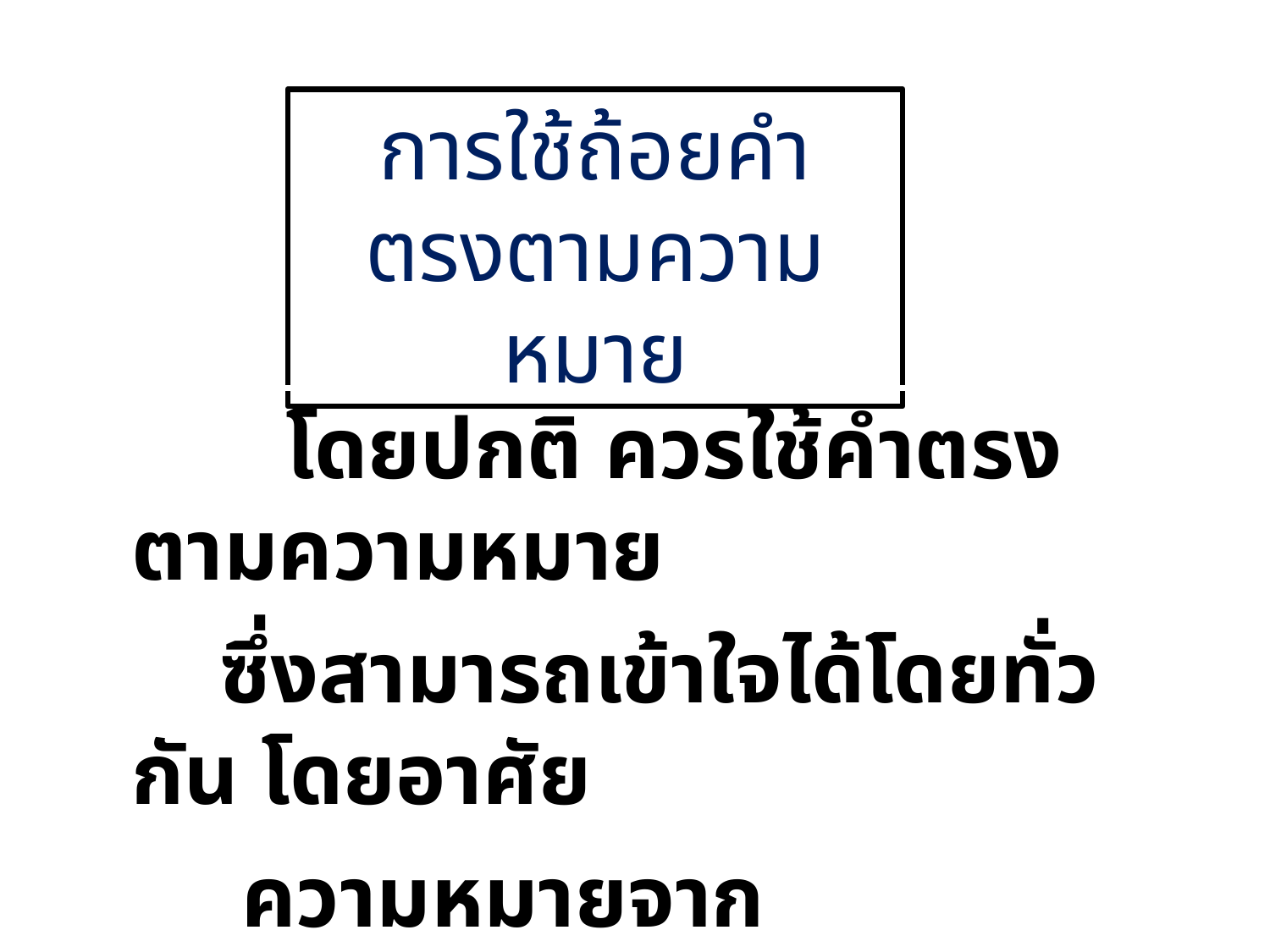

การใช้ถ้อยคำ
ตรงตามความหมาย
       โดยปกติ ควรใช้คำตรงตามความหมาย
    ซึ่งสามารถเข้าใจได้โดยทั่วกัน โดยอาศัย
     ความหมายจากพจนานุกรม
    แต่มีข้อยกเว้นบางคำที่มีความหมายเฉพาะ